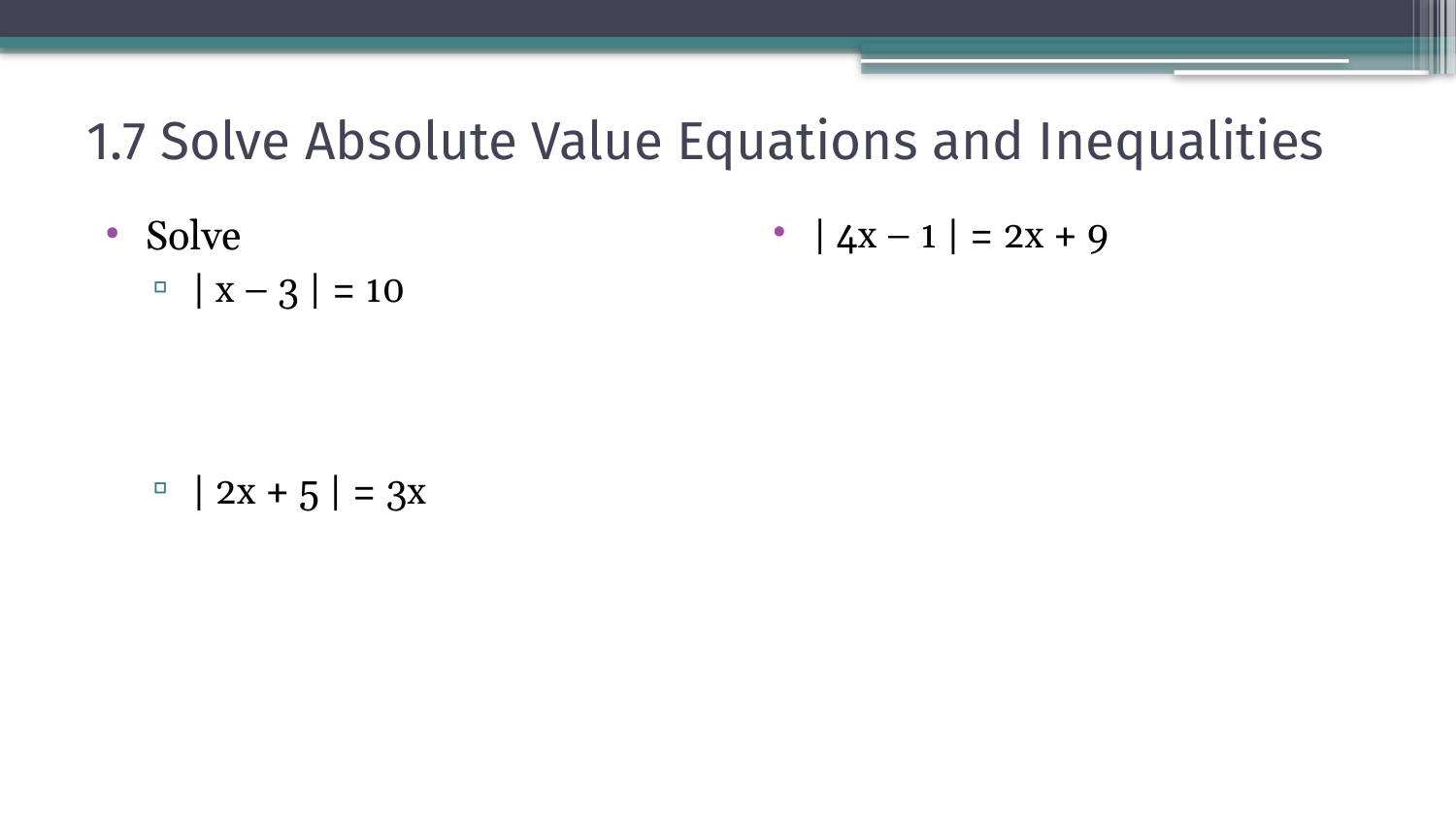

# 1.7 Solve Absolute Value Equations and Inequalities
Solve
| x – 3 | = 10

| 2x + 5 | = 3x

| 4x – 1 | = 2x + 9